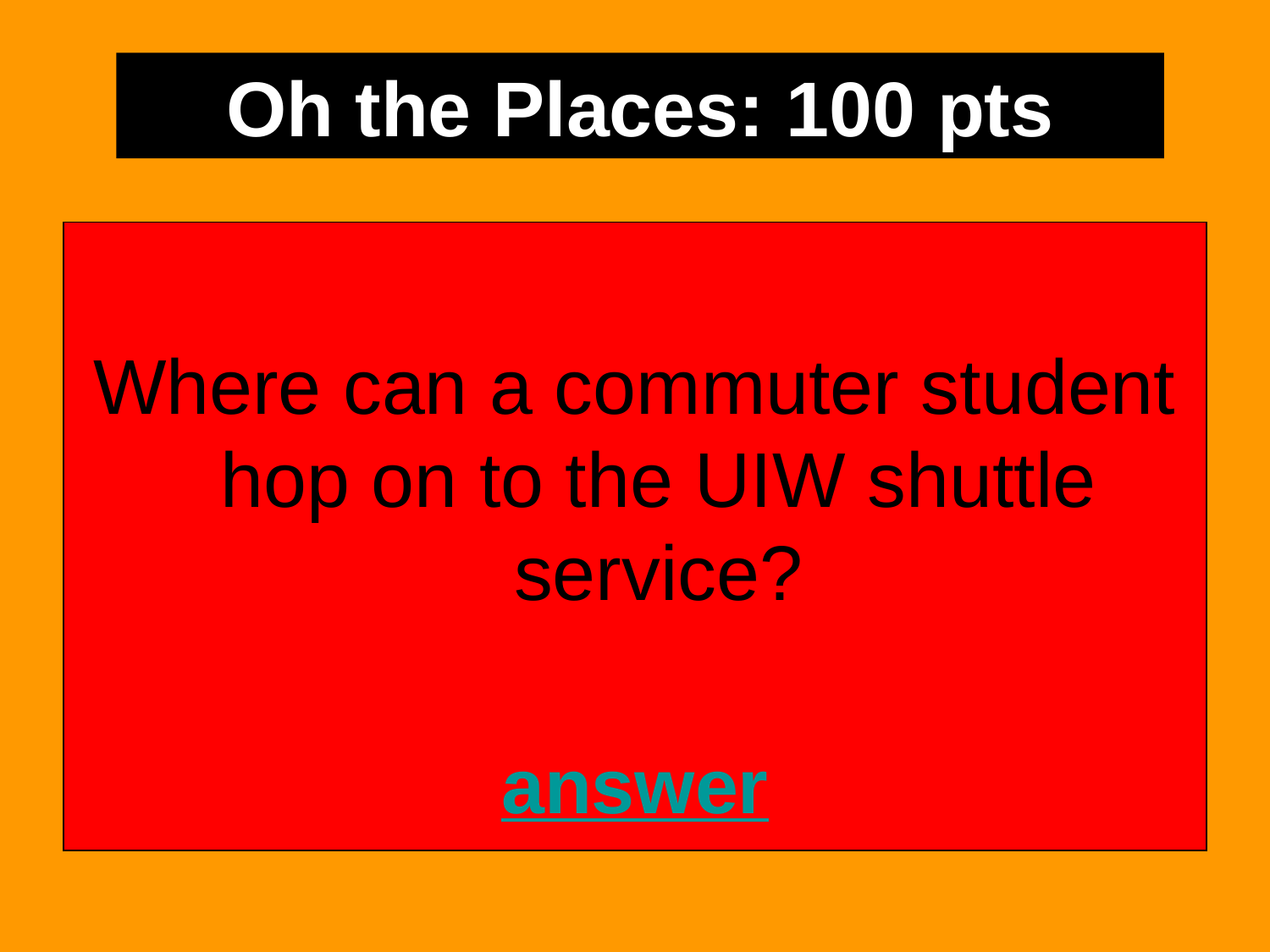

Oh the Places: 100 pts

Where can a commuter student hop on to the UIW shuttle service?
answer